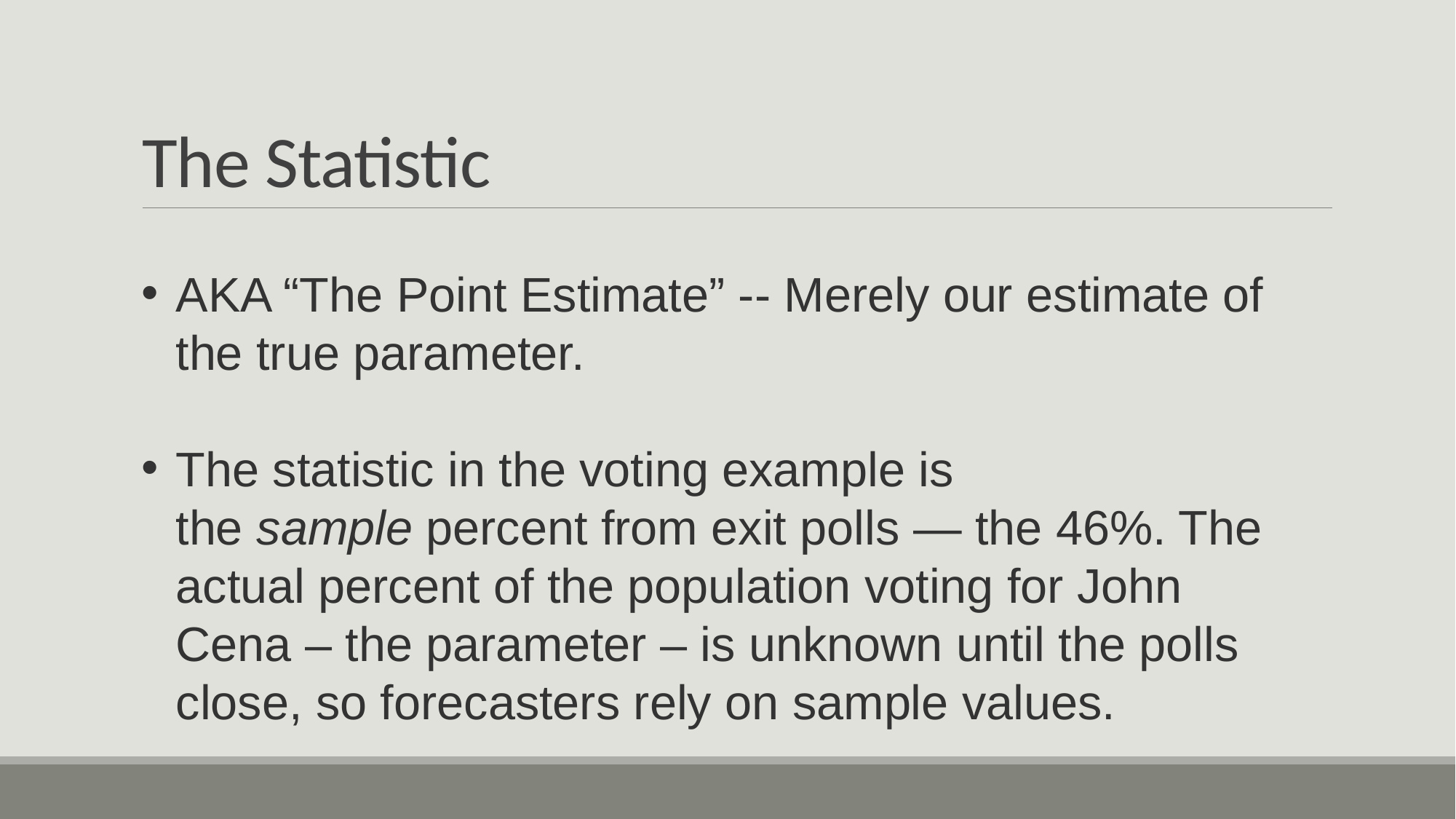

# The Statistic
AKA “The Point Estimate” -- Merely our estimate of the true parameter.

The statistic in the voting example is the sample percent from exit polls — the 46%. The actual percent of the population voting for John Cena – the parameter – is unknown until the polls close, so forecasters rely on sample values.